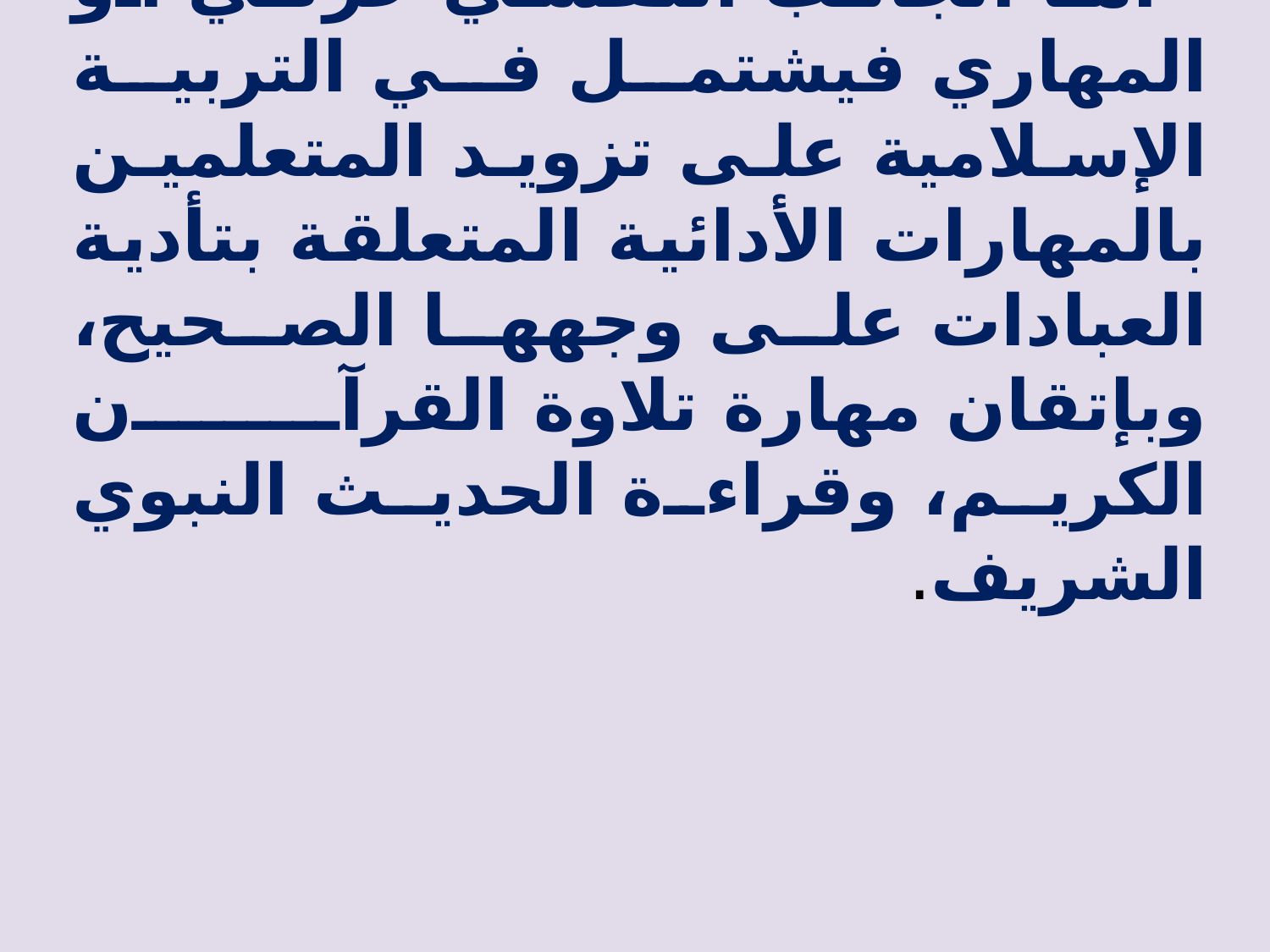

أما الجانب النفسي حركي أو المهاري فيشتمل في التربية الإسلامية على تزويد المتعلمين بالمهارات الأدائية المتعلقة بتأدية العبادات على وجهها الصحيح، وبإتقان مهارة تلاوة القرآن الكريم، وقراءة الحديث النبوي الشريف.